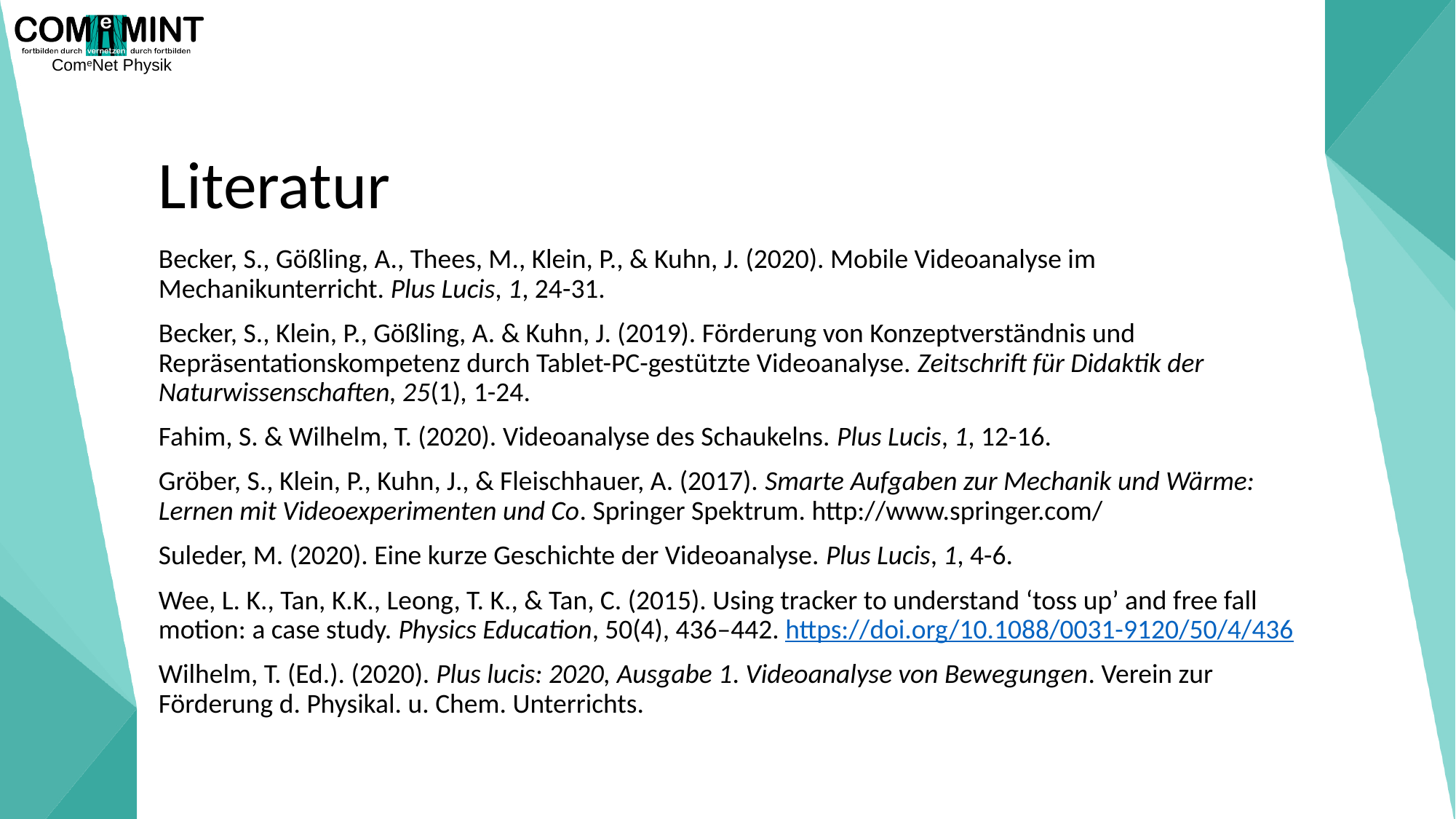

# Literatur
Becker, S., Gößling, A., Thees, M., Klein, P., & Kuhn, J. (2020). Mobile Videoanalyse im Mechanikunterricht. Plus Lucis, 1, 24-31.
Becker, S., Klein, P., Gößling, A. & Kuhn, J. (2019). Förderung von Konzeptverständnis und Repräsentationskompetenz durch Tablet-PC-gestützte Videoanalyse. Zeitschrift für Didaktik der Naturwissenschaften, 25(1), 1-24.
Fahim, S. & Wilhelm, T. (2020). Videoanalyse des Schaukelns. Plus Lucis, 1, 12-16.
Gröber, S., Klein, P., Kuhn, J., & Fleischhauer, A. (2017). Smarte Aufgaben zur Mechanik und Wärme: Lernen mit Videoexperimenten und Co. Springer Spektrum. http://www.springer.com/
Suleder, M. (2020). Eine kurze Geschichte der Videoanalyse. Plus Lucis, 1, 4-6.
Wee, L. K., Tan, K.K., Leong, T. K., & Tan, C. (2015). Using tracker to understand ‘toss up’ and free fall motion: a case study. Physics Education, 50(4), 436–442. https://doi.org/10.1088/0031-9120/50/4/436
Wilhelm, T. (Ed.). (2020). Plus lucis: 2020, Ausgabe 1. Videoanalyse von Bewegungen. Verein zur Förderung d. Physikal. u. Chem. Unterrichts.